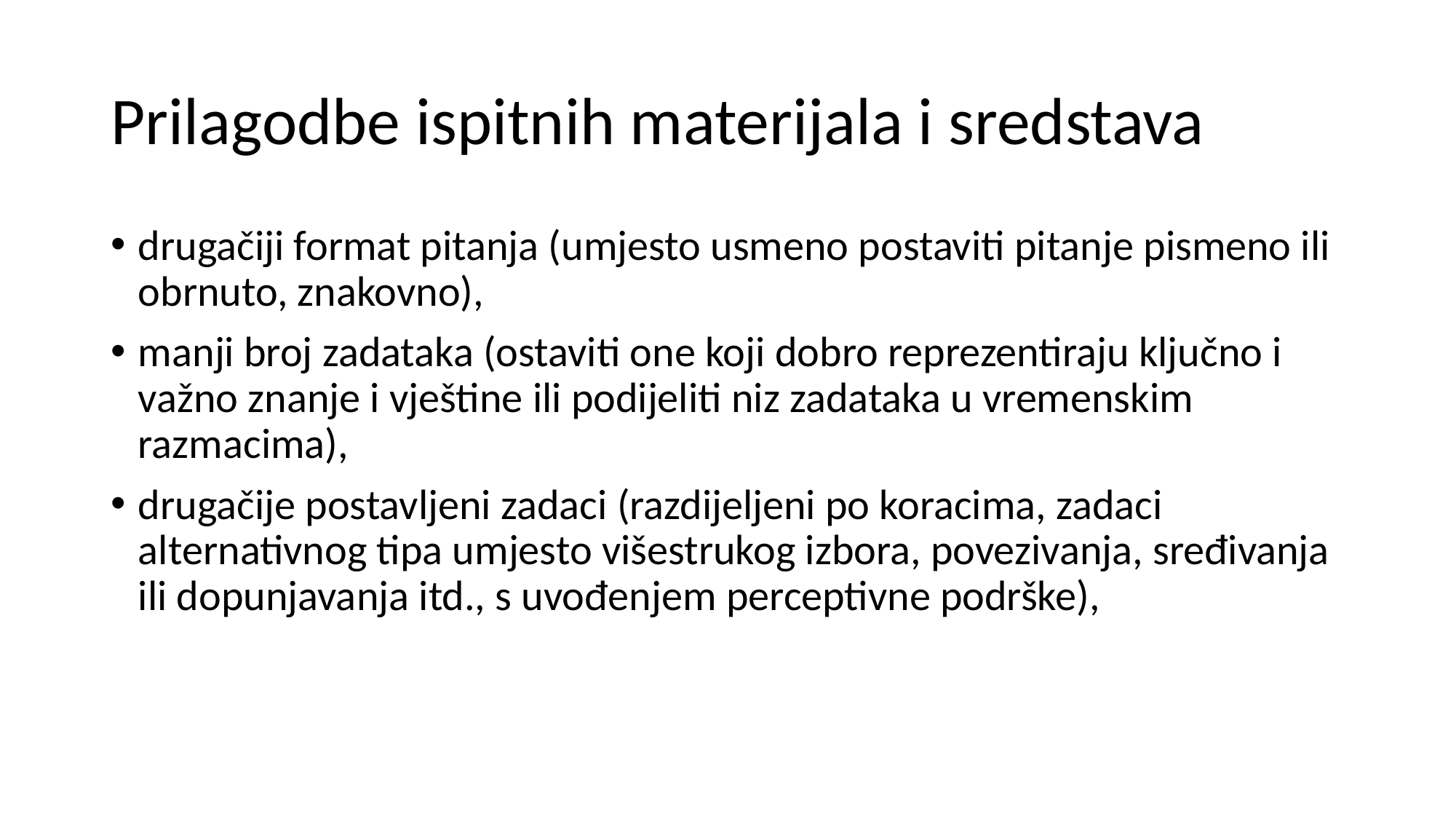

# Prilagodbe ispitnih materijala i sredstava
drugačiji format pitanja (umjesto usmeno postaviti pitanje pismeno ili obrnuto, znakovno),
manji broj zadataka (ostaviti one koji dobro reprezentiraju ključno i važno znanje i vještine ili podijeliti niz zadataka u vremenskim razmacima),
drugačije postavljeni zadaci (razdijeljeni po koracima, zadaci alternativnog tipa umjesto višestrukog izbora, povezivanja, sređivanja ili dopunjavanja itd., s uvođenjem perceptivne podrške),